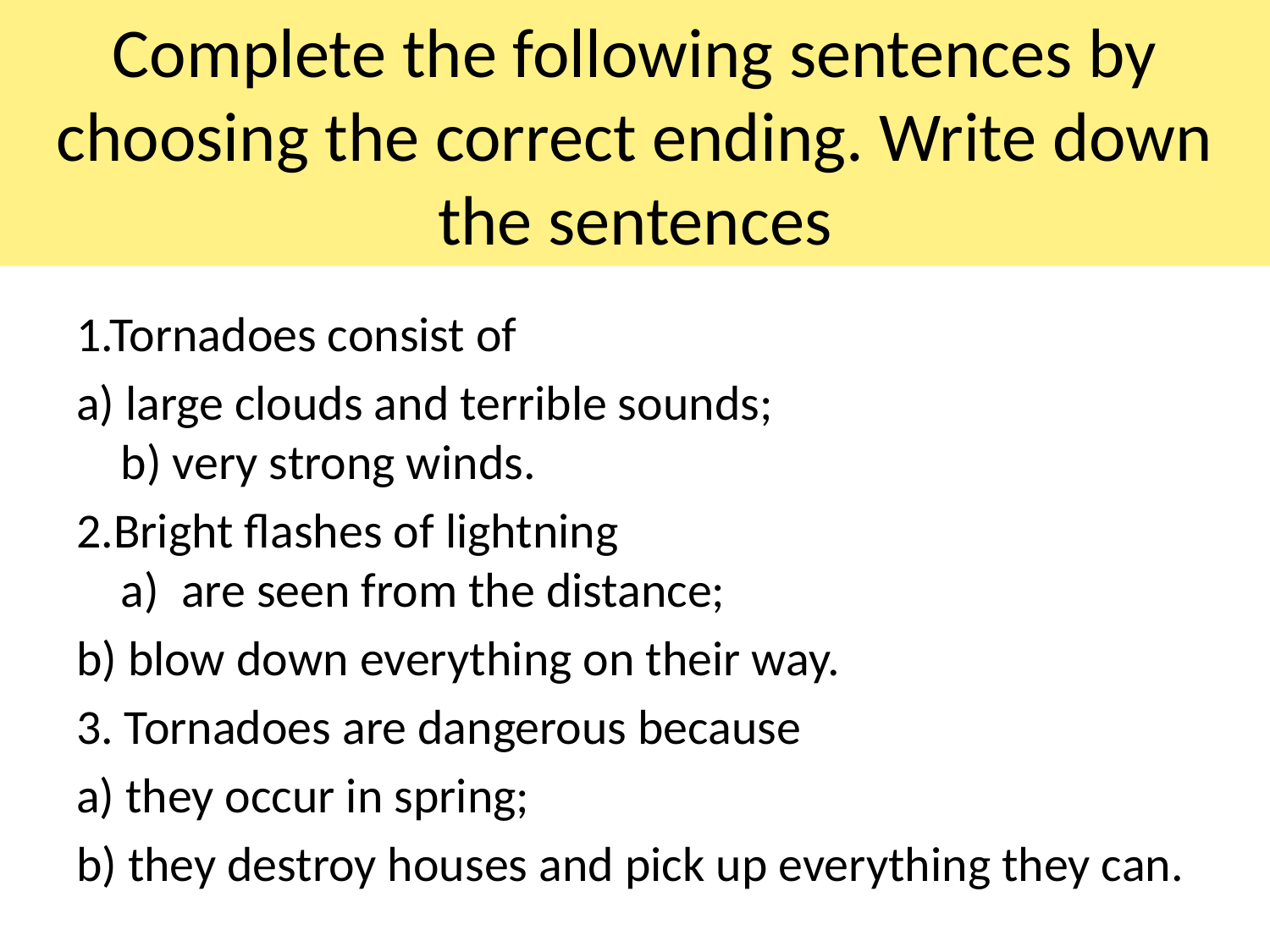

# Complete the following sentences by choosing the correct ending. Write down the sentences
1.Tornadoes consist of
a) large clouds and terrible sounds;
b) very strong winds.
2.Bright flashes of lightning
a)  are seen from the distance;
b) blow down everything on their way.
3. Tornadoes are dangerous because
a) they occur in spring;
b) they destroy houses and pick up everything they can.